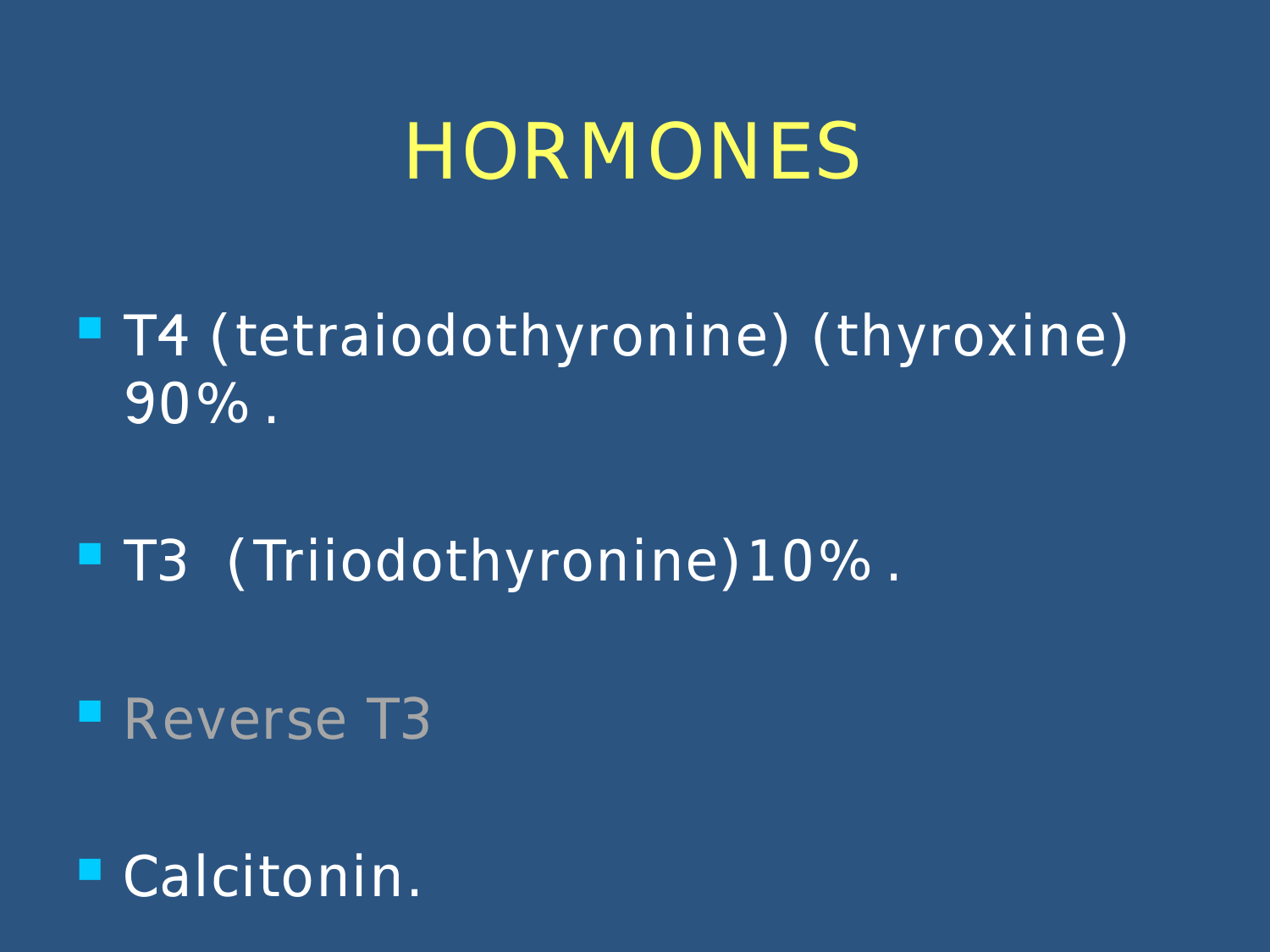

# HORMONES

T4 (tetraiodothyronine) (thyroxine) 90%.

T3  (Triiodothyronine)10%.

Reverse T3

Calcitonin.